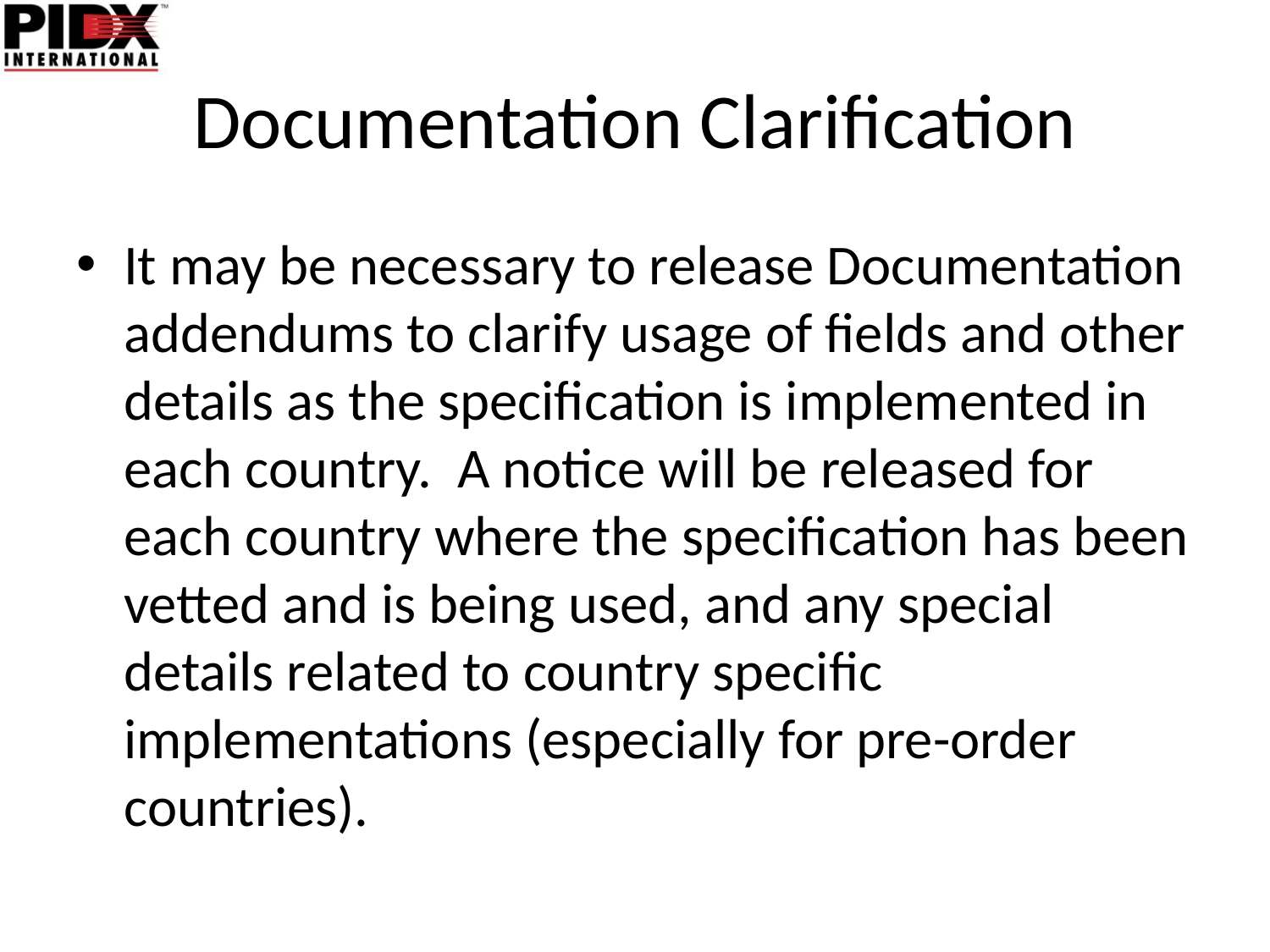

# Documentation Clarification
It may be necessary to release Documentation addendums to clarify usage of fields and other details as the specification is implemented in each country.  A notice will be released for each country where the specification has been vetted and is being used, and any special details related to country specific implementations (especially for pre-order countries).